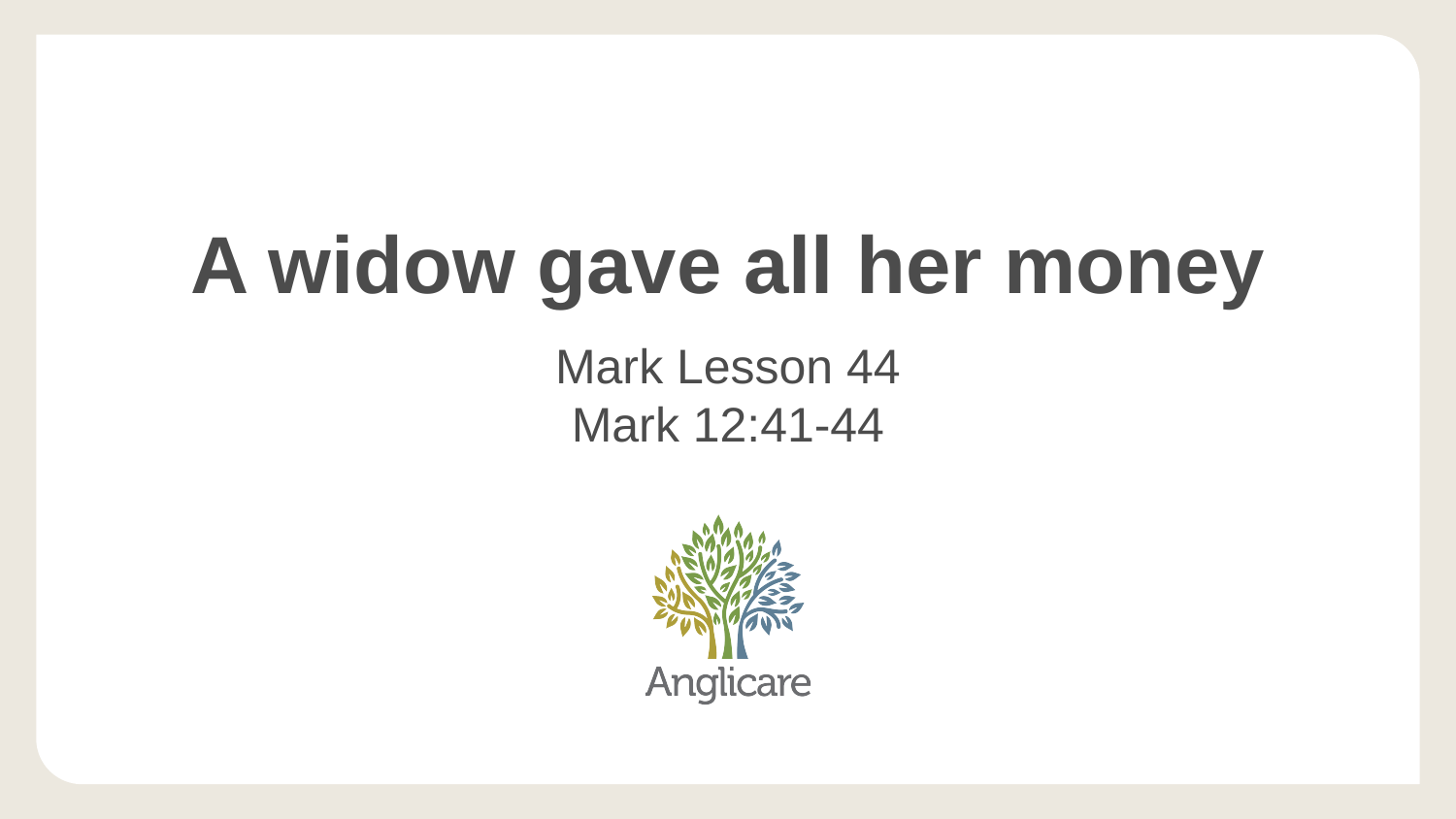

# A widow gave all her money
Mark Lesson 44
Mark 12:41-44